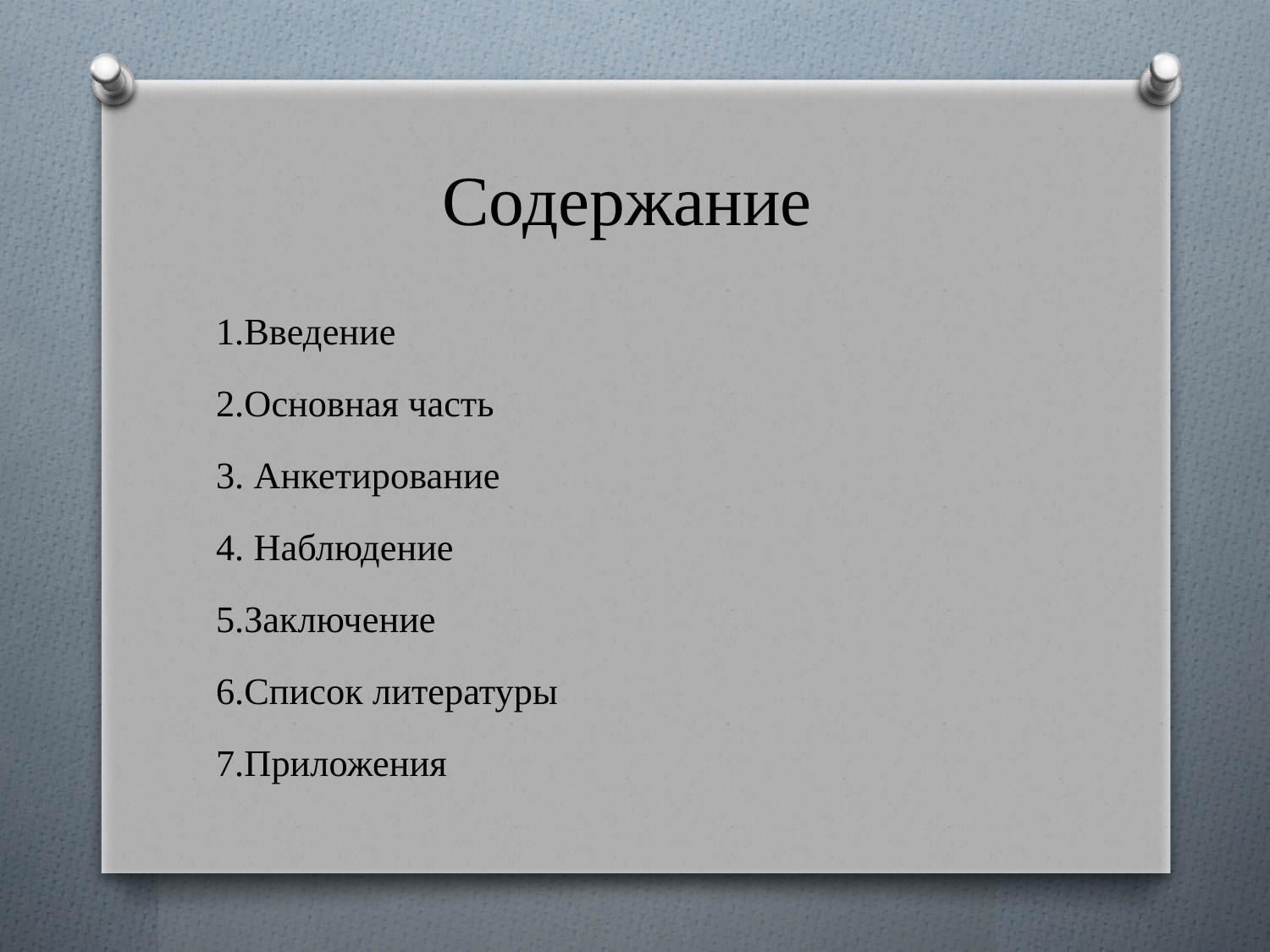

# Содержание
1.Введение
2.Основная часть
3. Анкетирование
4. Наблюдение
5.Заключение
6.Список литературы
7.Приложения